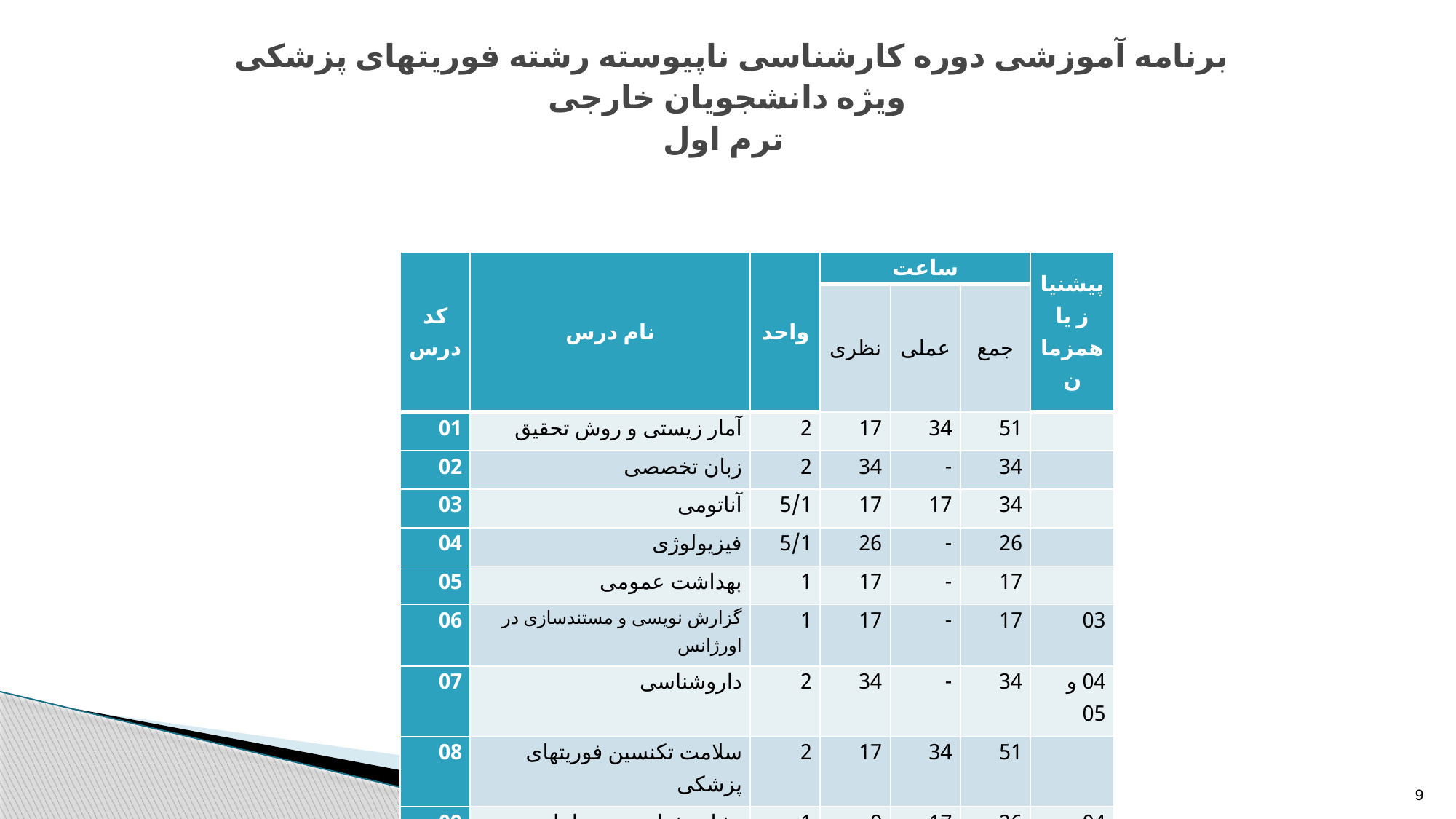

# برنامه آموزشی دوره کارشناسی ناپیوسته رشته فوریتهای پزشکی ویژه دانشجویان خارجی ترم اول
| کد درس | نام درس | واحد | ساعت |  |  | پیشنیاز یا همزمان |
| --- | --- | --- | --- | --- | --- | --- |
|  |  |  | نظری | عملی | جمع |  |
| 01 | آمار زیستی و روش تحقیق | 2 | 17 | 34 | 51 |  |
| 02 | زبان تخصصی | 2 | 34 | - | 34 |  |
| 03 | آناتومی | 5/1 | 17 | 17 | 34 |  |
| 04 | فیزیولوژی | 5/1 | 26 | - | 26 |  |
| 05 | بهداشت عمومی | 1 | 17 | - | 17 |  |
| 06 | گزارش نویسی و مستندسازی در اورژانس | 1 | 17 | - | 17 | 03 |
| 07 | داروشناسی | 2 | 34 | - | 34 | 04 و 05 |
| 08 | سلامت تکنسین فوریتهای پزشکی | 2 | 17 | 34 | 51 |  |
| 09 | نشانه شناسی و معاینات بدنی | 1 | 9 | 17 | 26 | 04 و 05 |
| 10 | تریاژ | 1 | 9 | 17 | 26 | 09 |
| 11 | آشنایی با روشهای اعزام و سیستم های مخابراتی | 2 | 26 | 17 | 43 |  |
| 12 | اورژانسهای محیطی | 1 | 9 | 17 | 26 | 09 |
| 13 | مدیریت سلامت در بحران | 2 | 34 | - | 34 |  |
| 14 | اورژانس های رفتاری | 1 | 17 | - | 17 |  |
| 15 | جمع | 21 |  |  |  |  |
9